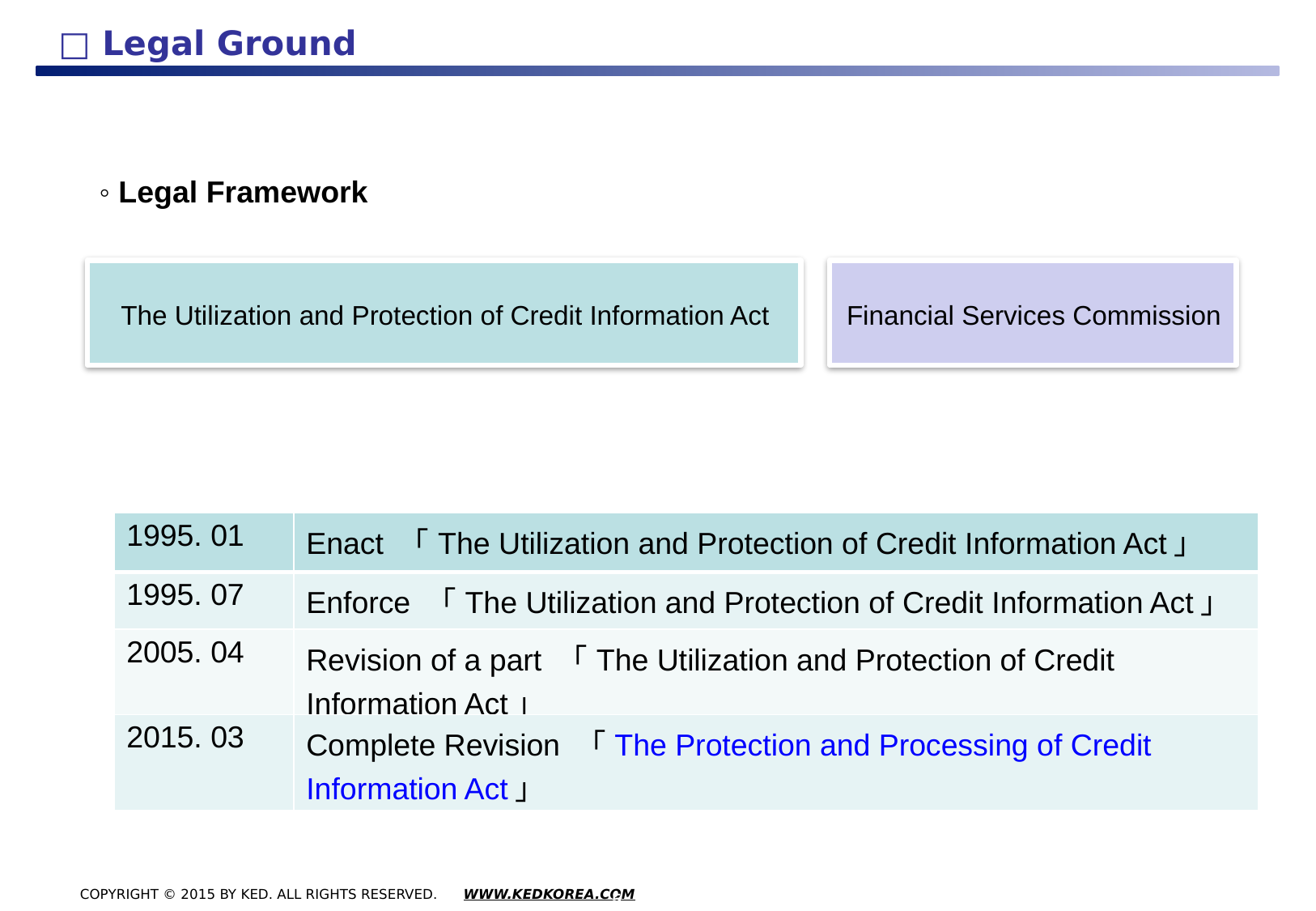

□ Legal Ground
◦ Legal Framework
The Utilization and Protection of Credit Information Act
Financial Services Commission
| 1995. 01 | Enact 「The Utilization and Protection of Credit Information Act」 |
| --- | --- |
| 1995. 07 | Enforce 「The Utilization and Protection of Credit Information Act」 |
| 2005. 04 | Revision of a part 「The Utilization and Protection of Credit Information Act」 |
| 2015. 03 | Complete Revision 「The Protection and Processing of Credit Information Act」 |
5